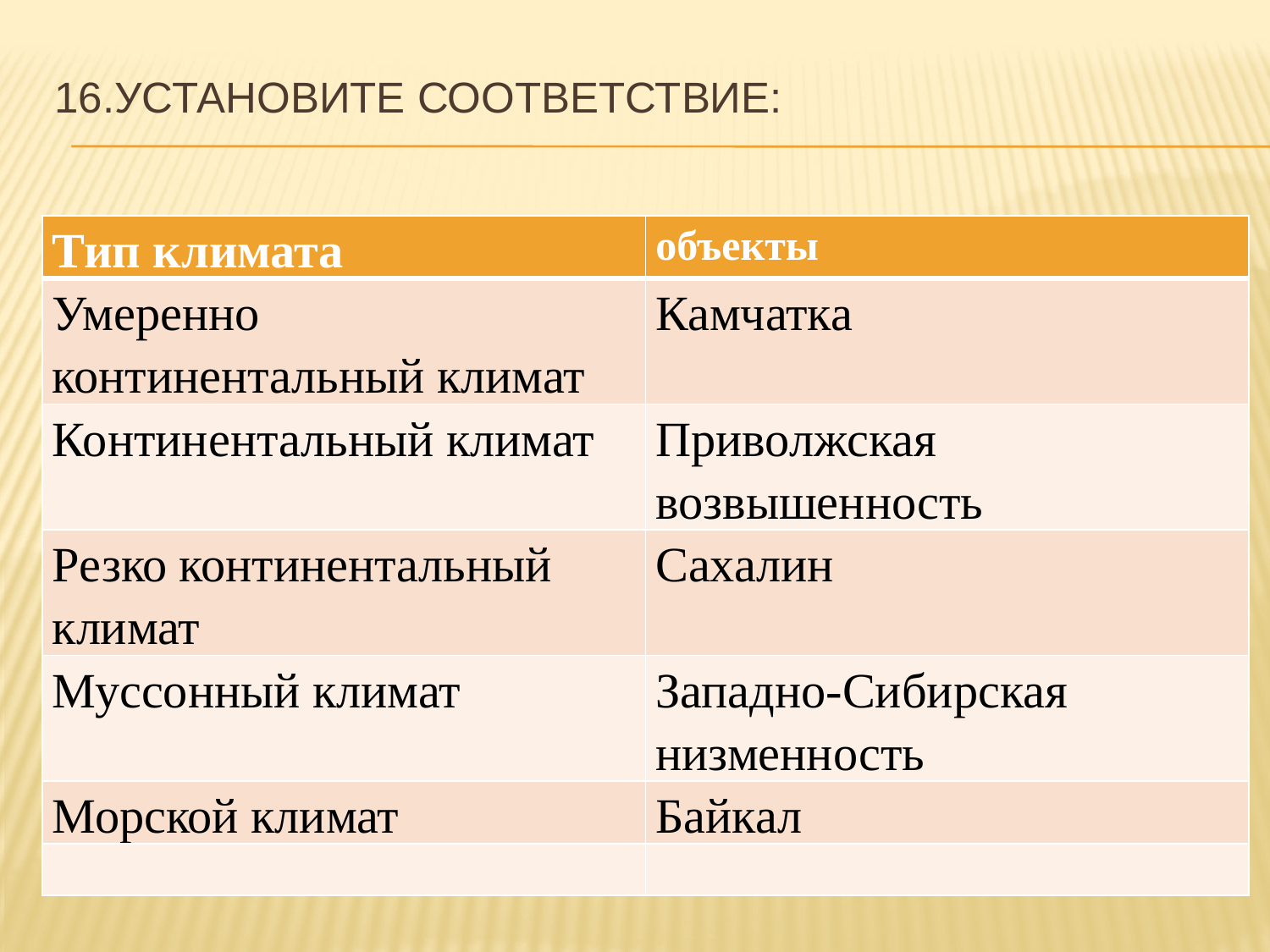

# 16.Установите соответствие:
| Тип климата | объекты |
| --- | --- |
| Умеренно континентальный климат | Камчатка |
| Континентальный климат | Приволжская возвышенность |
| Резко континентальный климат | Сахалин |
| Муссонный климат | Западно-Сибирская низменность |
| Морской климат | Байкал |
|  |  |